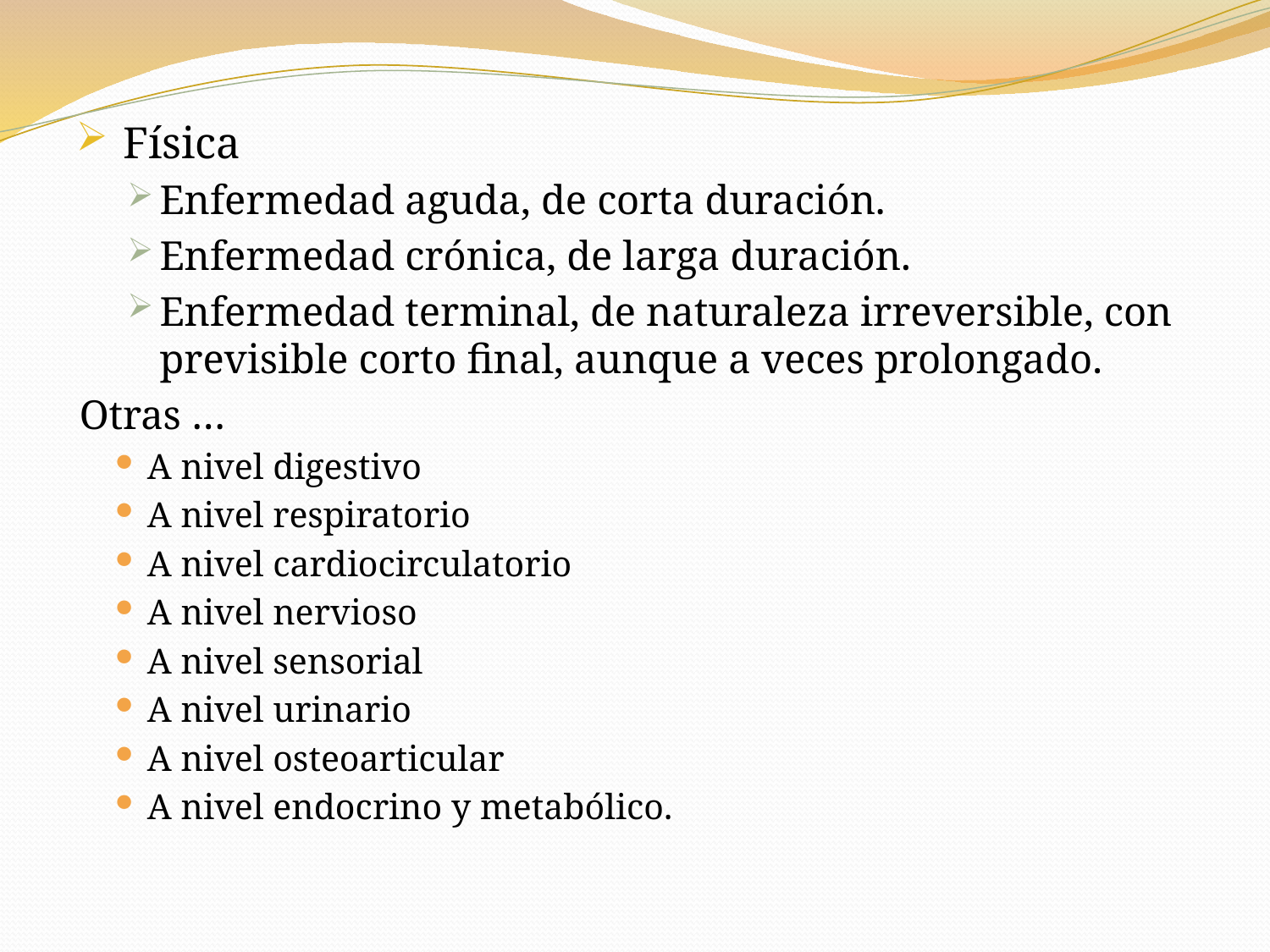

Física
Enfermedad aguda, de corta duración.
Enfermedad crónica, de larga duración.
Enfermedad terminal, de naturaleza irreversible, con previsible corto final, aunque a veces prolongado.
Otras …
A nivel digestivo
A nivel respiratorio
A nivel cardiocirculatorio
A nivel nervioso
A nivel sensorial
A nivel urinario
A nivel osteoarticular
A nivel endocrino y metabólico.